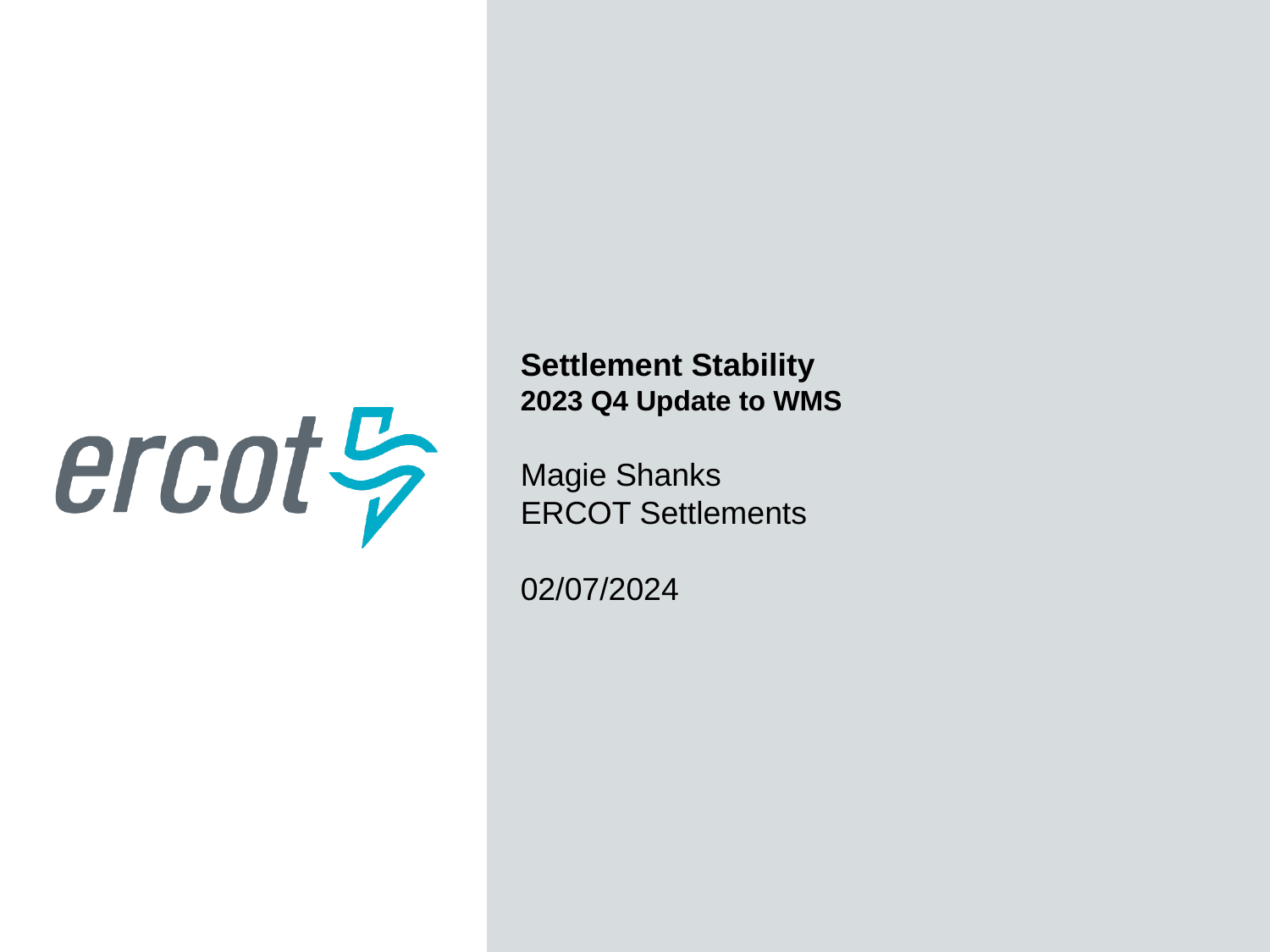

Settlement Stability
2023 Q4 Update to WMS

Magie Shanks
ERCOT Settlements

02/07/2024